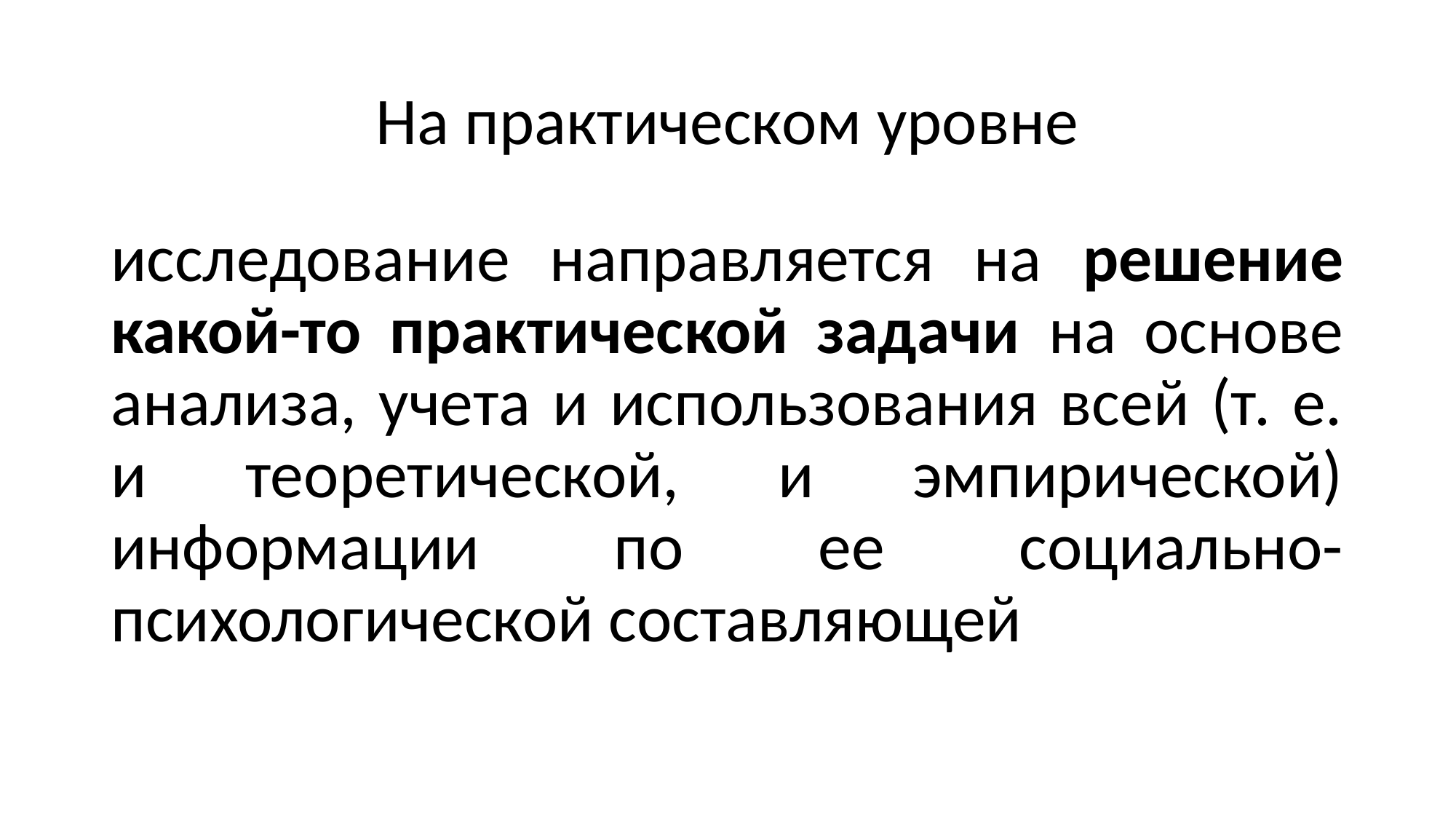

# На практическом уровне
исследование направляется на решение какой-то практической задачи на основе анализа, учета и использования всей (т. е. и теоретической, и эмпирической) информации по ее социально-психологической составляющей